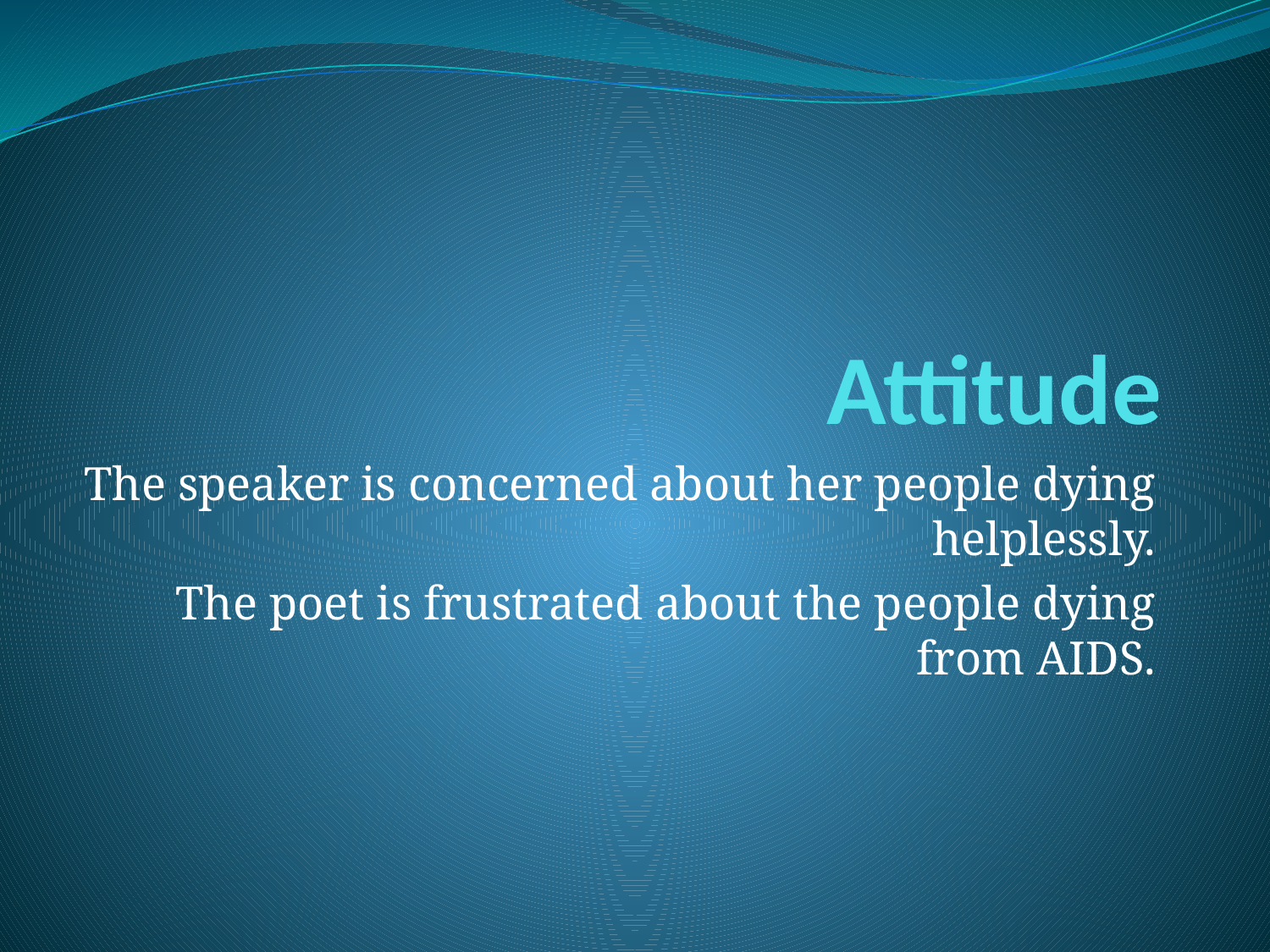

# Attitude
The speaker is concerned about her people dying helplessly.
The poet is frustrated about the people dying from AIDS.